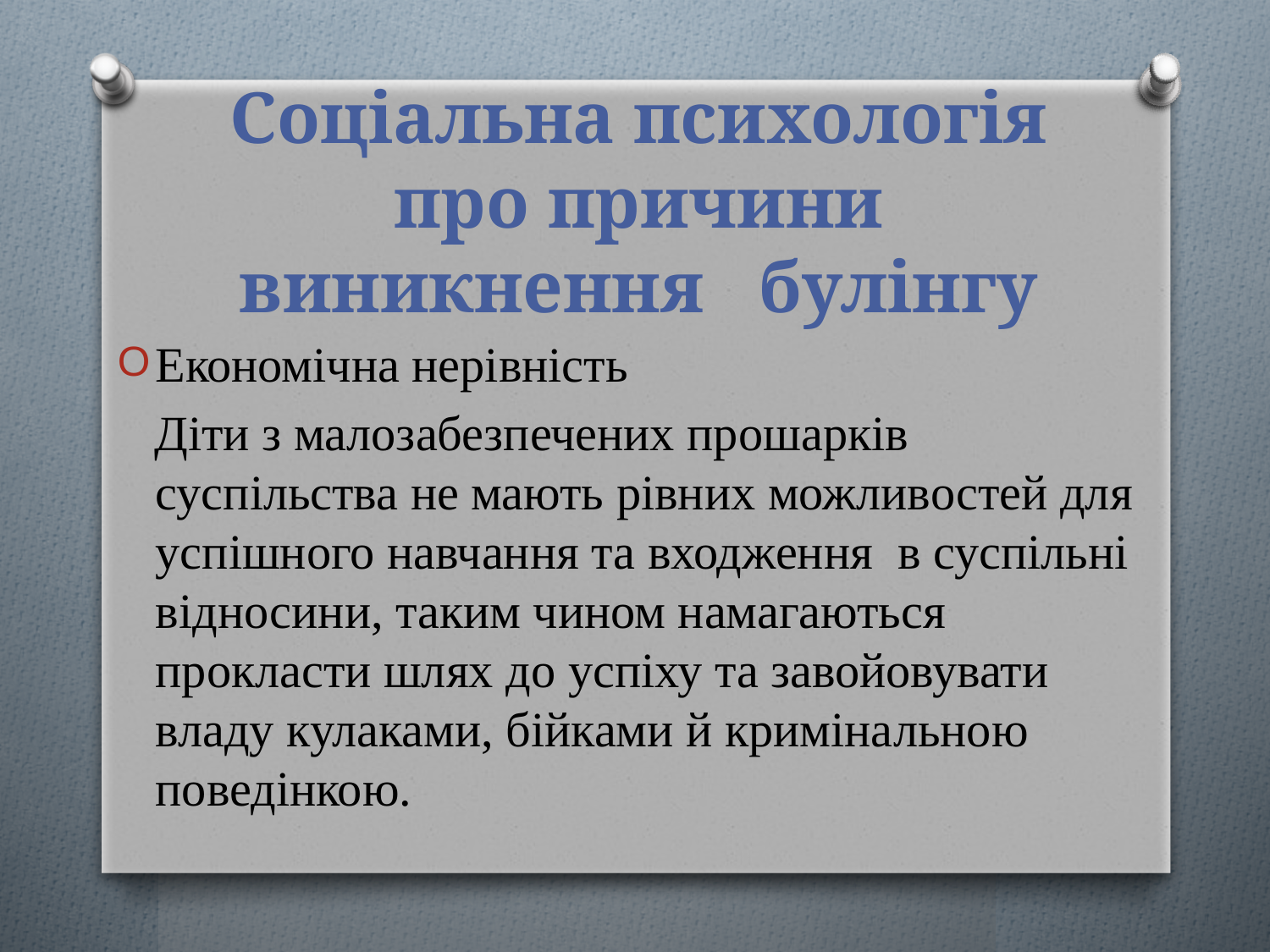

# Соціальна психологія про причини виникнення   булінгу
Економічна нерівність
   Діти з малозабезпечених прошарків суспільства не мають рівних можливостей для успішного навчання та входження  в суспільні відносини, таким чином намагаються прокласти шлях до успіху та завойовувати владу кулаками, бійками й кримінальною поведінкою.